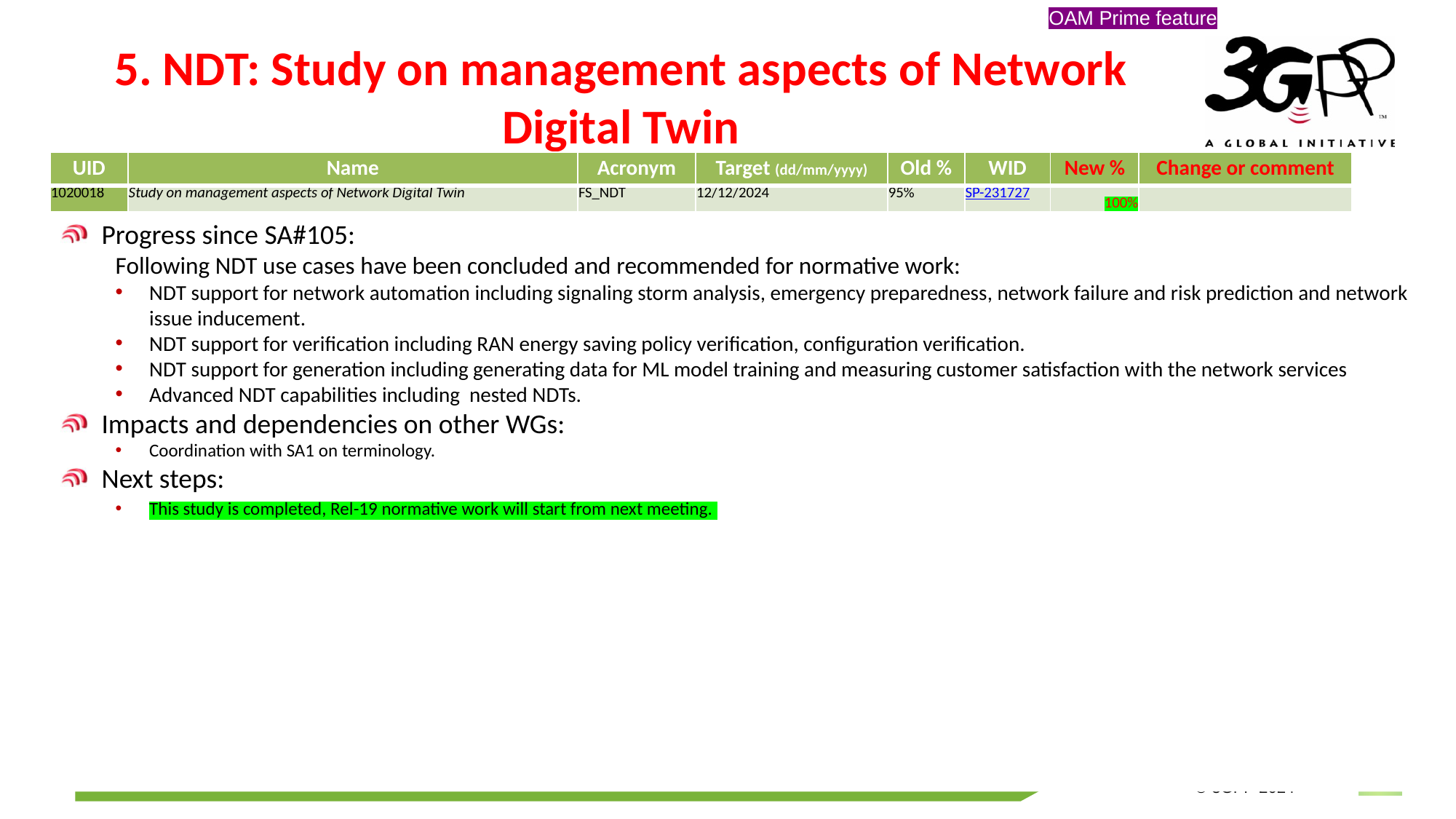

OAM Prime feature
# 5. NDT: Study on management aspects of Network Digital Twin
| UID | Name | Acronym | Target (dd/mm/yyyy) | Old % | WID | New % | Change or comment |
| --- | --- | --- | --- | --- | --- | --- | --- |
| 1020018 | Study on management aspects of Network Digital Twin | FS\_NDT | 12/12/2024 | 95% | SP-231727 | 100% |  |
Progress since SA#105:
Following NDT use cases have been concluded and recommended for normative work:
NDT support for network automation including signaling storm analysis, emergency preparedness, network failure and risk prediction and network issue inducement.
NDT support for verification including RAN energy saving policy verification, configuration verification.
NDT support for generation including generating data for ML model training and measuring customer satisfaction with the network services
Advanced NDT capabilities including  nested NDTs.
Impacts and dependencies on other WGs:
Coordination with SA1 on terminology.
Next steps:
This study is completed, Rel-19 normative work will start from next meeting.